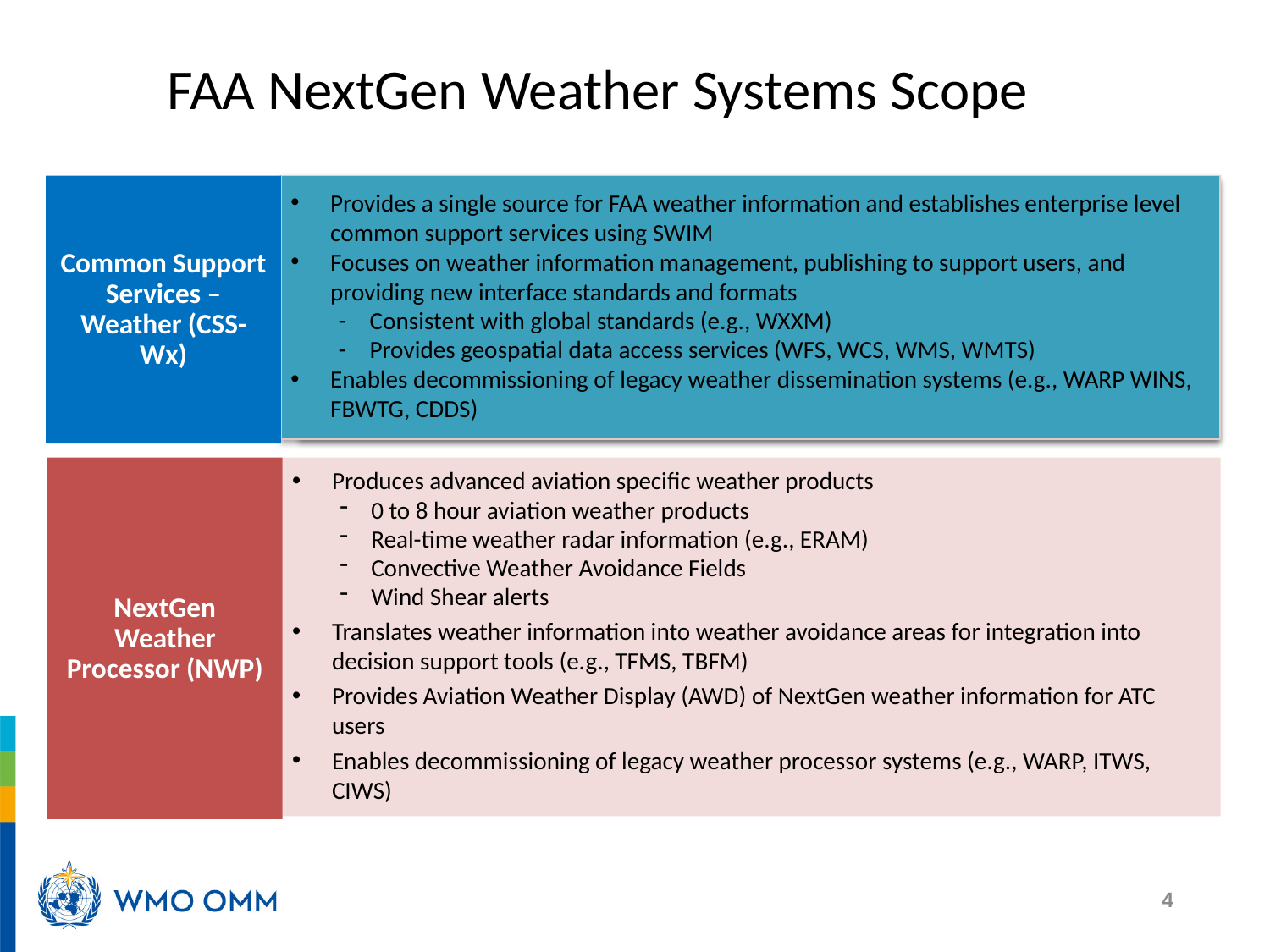

# FAA NextGen Weather Systems Scope
Common Support Services – Weather (CSS-Wx)
Provides a single source for FAA weather information and establishes enterprise level common support services using SWIM
Focuses on weather information management, publishing to support users, and providing new interface standards and formats
Consistent with global standards (e.g., WXXM)
Provides geospatial data access services (WFS, WCS, WMS, WMTS)
Enables decommissioning of legacy weather dissemination systems (e.g., WARP WINS, FBWTG, CDDS)

NextGen Weather Processor (NWP)
Produces advanced aviation specific weather products
0 to 8 hour aviation weather products
Real-time weather radar information (e.g., ERAM)
Convective Weather Avoidance Fields
Wind Shear alerts
Translates weather information into weather avoidance areas for integration into decision support tools (e.g., TFMS, TBFM)
Provides Aviation Weather Display (AWD) of NextGen weather information for ATC users
Enables decommissioning of legacy weather processor systems (e.g., WARP, ITWS, CIWS)
4